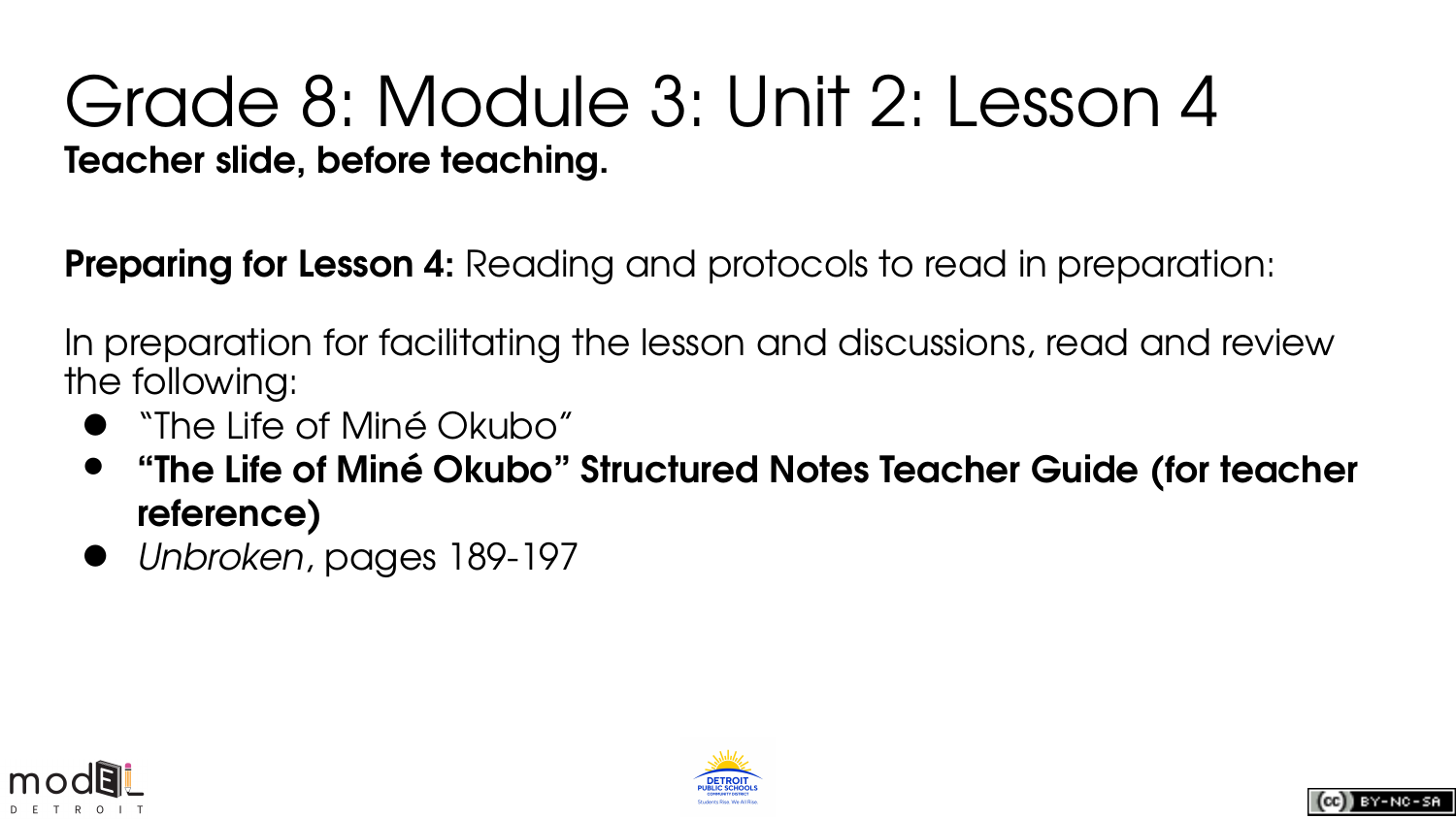

Grade 8: Module 3: Unit 2: Lesson 4
Teacher slide, before teaching.

Preparing for Lesson 4: Reading and protocols to read in preparation:

In preparation for facilitating the lesson and discussions, read and review the following:
“The Life of Miné Okubo”
“The Life of Miné Okubo” Structured Notes Teacher Guide (for teacher reference)
Unbroken, pages 189-197